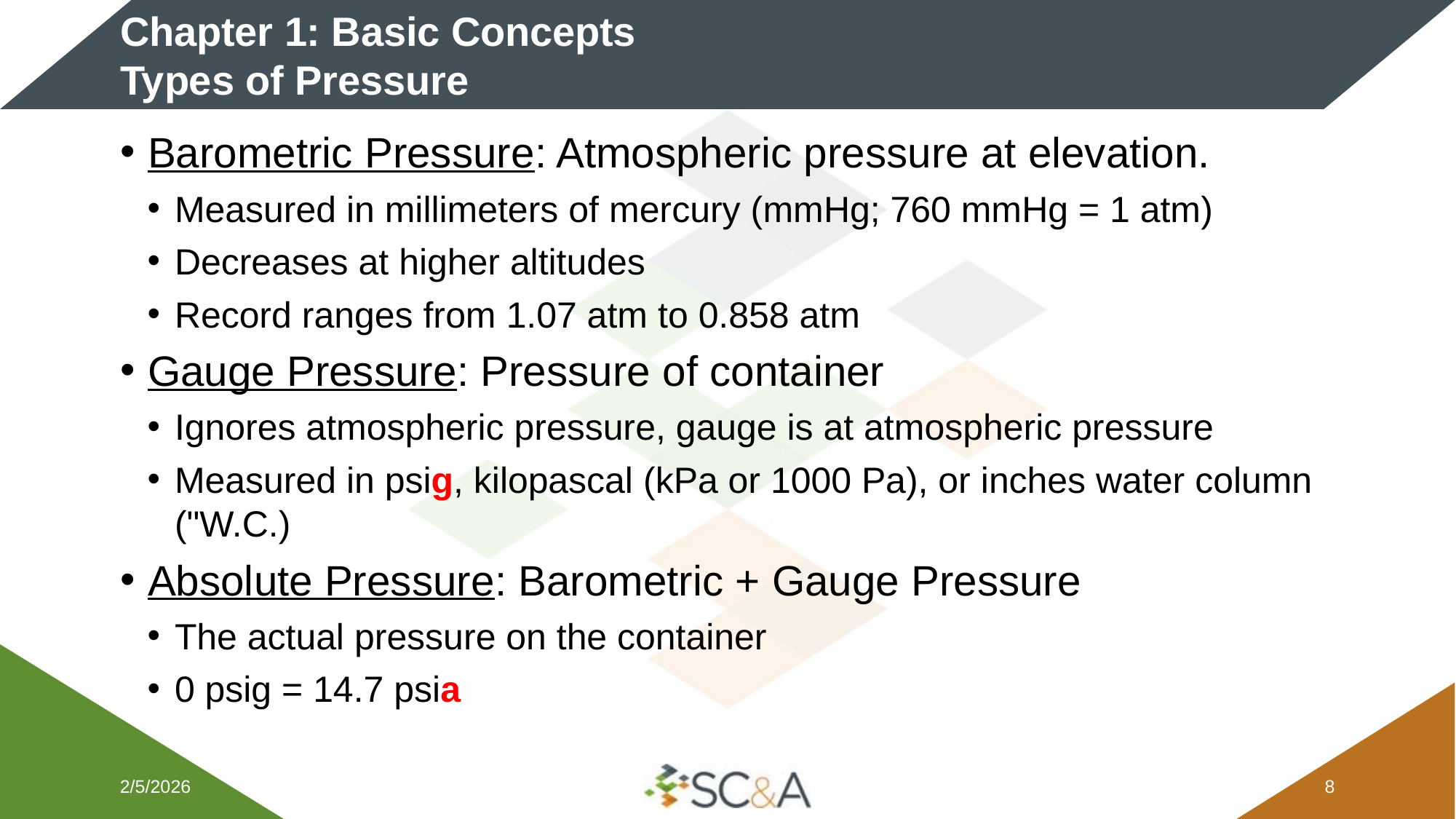

# Chapter 1: Basic Concepts Types of Pressure
Barometric Pressure: Atmospheric pressure at elevation.
Measured in millimeters of mercury (mmHg; 760 mmHg = 1 atm)
Decreases at higher altitudes
Record ranges from 1.07 atm to 0.858 atm
Gauge Pressure: Pressure of container
Ignores atmospheric pressure, gauge is at atmospheric pressure
Measured in psig, kilopascal (kPa or 1000 Pa), or inches water column ("W.C.)
Absolute Pressure: Barometric + Gauge Pressure
The actual pressure on the container
0 psig = 14.7 psia
2/5/2026
8